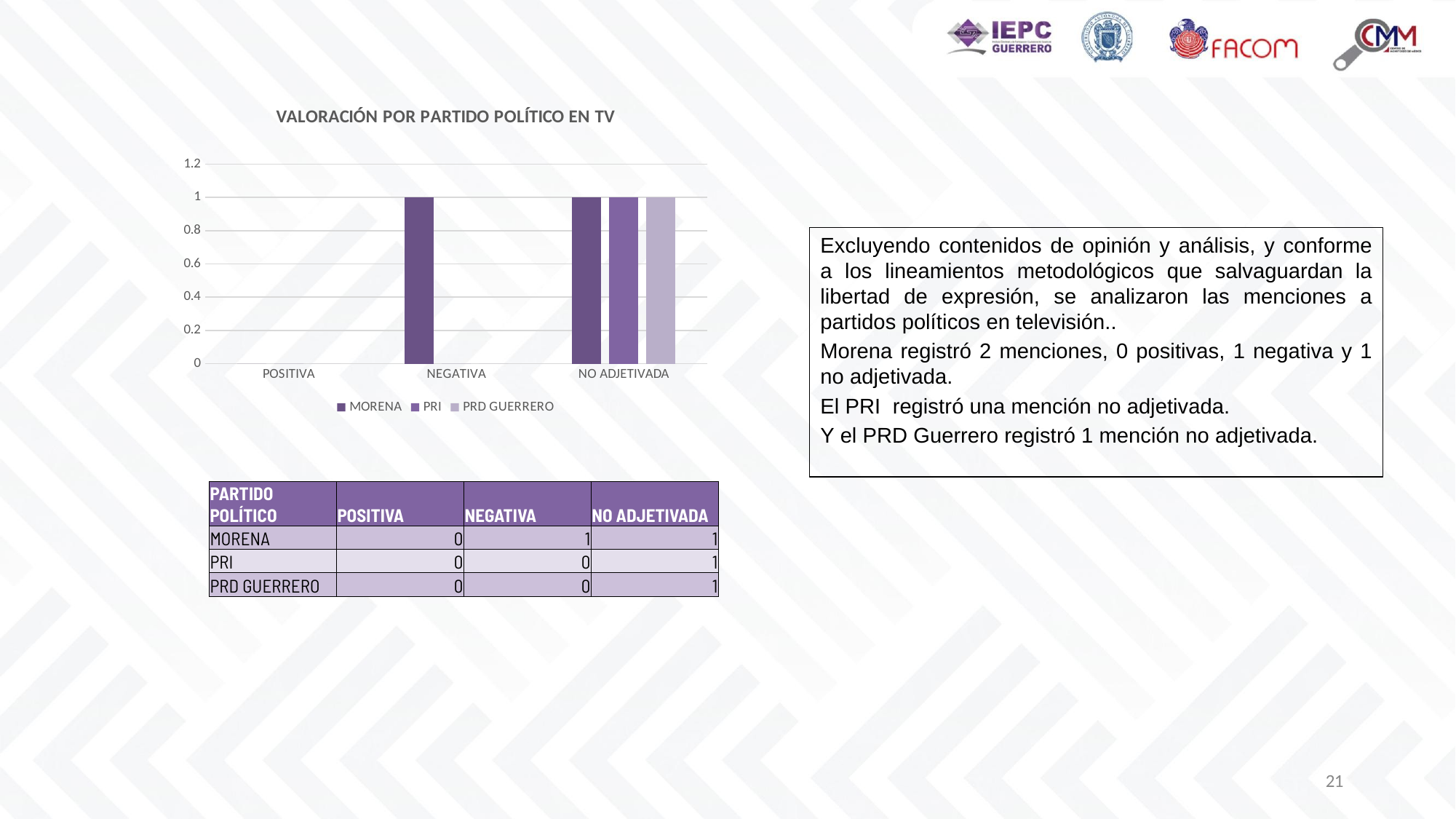

### Chart: VALORACIÓN POR PARTIDO POLÍTICO EN TV

| Category | MORENA | PRI | PRD GUERRERO |
|---|---|---|---|
| POSITIVA | 0.0 | 0.0 | 0.0 |
| NEGATIVA | 1.0 | 0.0 | 0.0 |
| NO ADJETIVADA | 1.0 | 1.0 | 1.0 |
Excluyendo contenidos de opinión y análisis, y conforme a los lineamientos metodológicos que salvaguardan la libertad de expresión, se analizaron las menciones a partidos políticos en televisión..
Morena registró 2 menciones, 0 positivas, 1 negativa y 1 no adjetivada.
El PRI  registró una mención no adjetivada.
Y el PRD Guerrero registró 1 mención no adjetivada.

| PARTIDO POLÍTICO | POSITIVA | NEGATIVA | NO ADJETIVADA |
| --- | --- | --- | --- |
| MORENA | 0 | 1 | 1 |
| PRI | 0 | 0 | 1 |
| PRD GUERRERO | 0 | 0 | 1 |
21